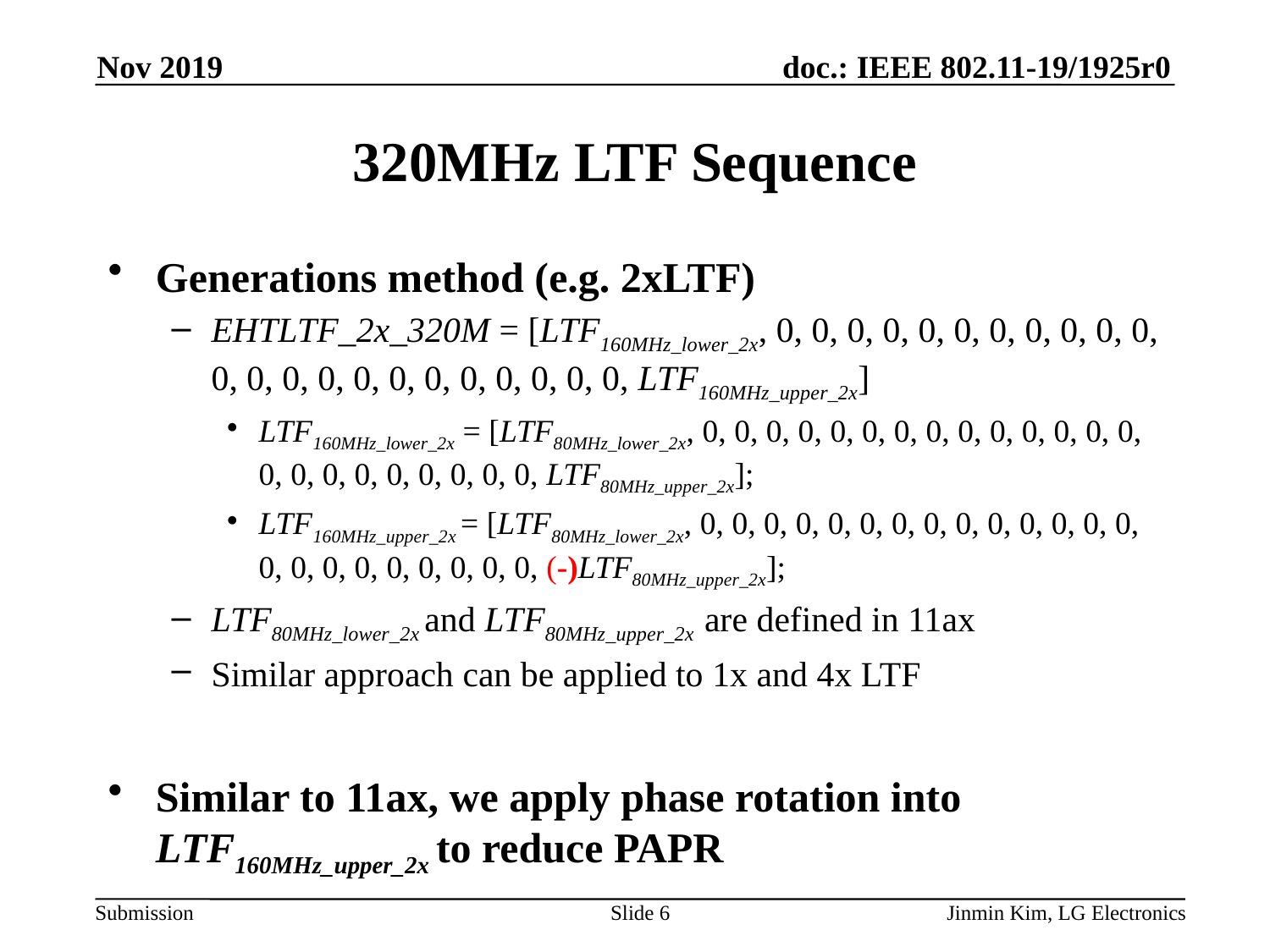

Nov 2019
# 320MHz LTF Sequence
Generations method (e.g. 2xLTF)
EHTLTF_2x_320M = [LTF160MHz_lower_2x, 0, 0, 0, 0, 0, 0, 0, 0, 0, 0, 0, 0, 0, 0, 0, 0, 0, 0, 0, 0, 0, 0, 0, LTF160MHz_upper_2x]
LTF160MHz_lower_2x = [LTF80MHz_lower_2x, 0, 0, 0, 0, 0, 0, 0, 0, 0, 0, 0, 0, 0, 0, 0, 0, 0, 0, 0, 0, 0, 0, 0, LTF80MHz_upper_2x];
LTF160MHz_upper_2x = [LTF80MHz_lower_2x, 0, 0, 0, 0, 0, 0, 0, 0, 0, 0, 0, 0, 0, 0, 0, 0, 0, 0, 0, 0, 0, 0, 0, (-)LTF80MHz_upper_2x];
LTF80MHz_lower_2x and LTF80MHz_upper_2x  are defined in 11ax
Similar approach can be applied to 1x and 4x LTF

Similar to 11ax, we apply phase rotation into LTF160MHz_upper_2x to reduce PAPR
Slide 6
Jinmin Kim, LG Electronics